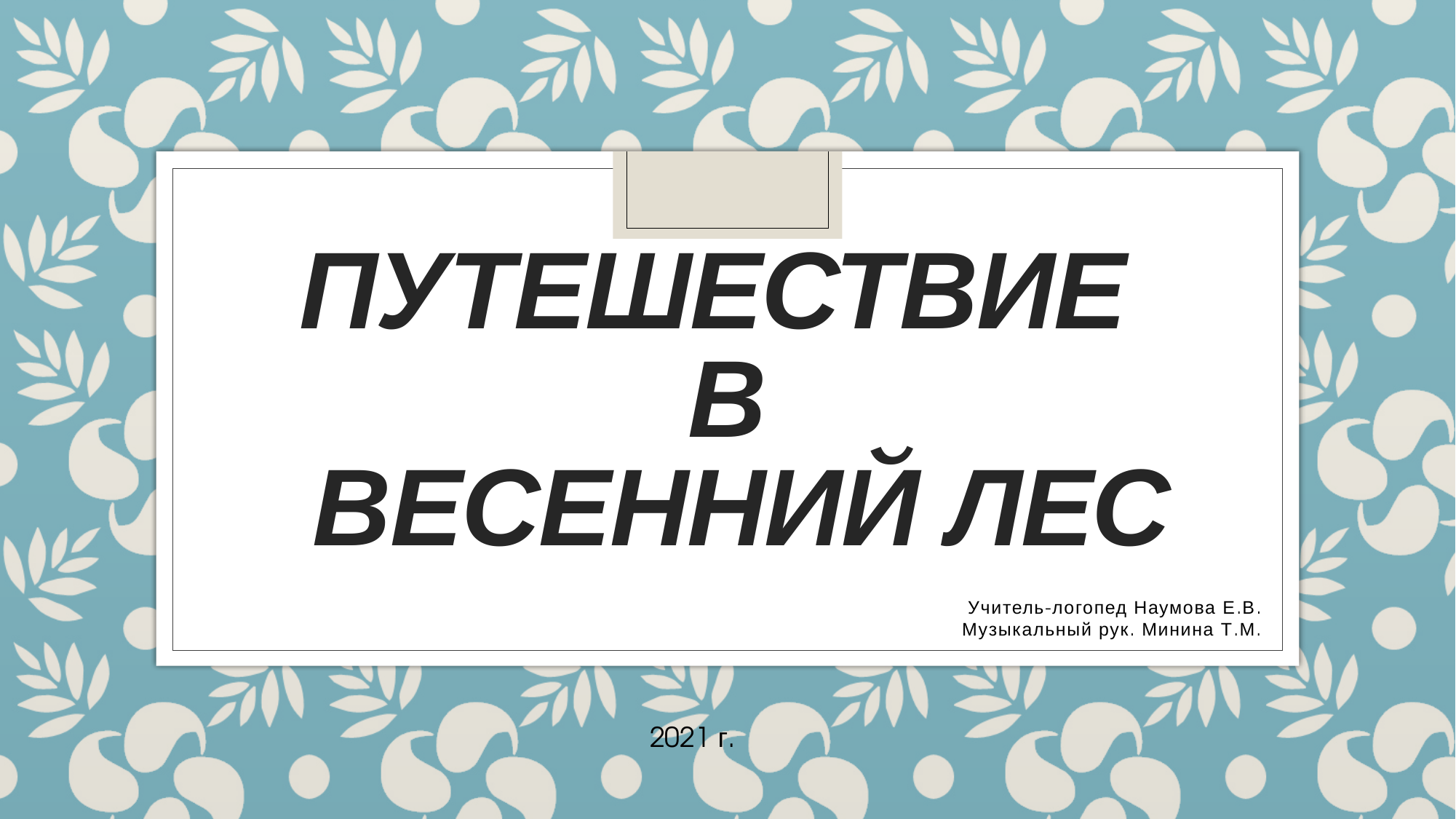

# ПУТЕШЕСТВИЕ В ВЕСЕННИЙ ЛЕС
Учитель-логопед Наумова Е.В.
Музыкальный рук. Минина Т.М.
2021 г.